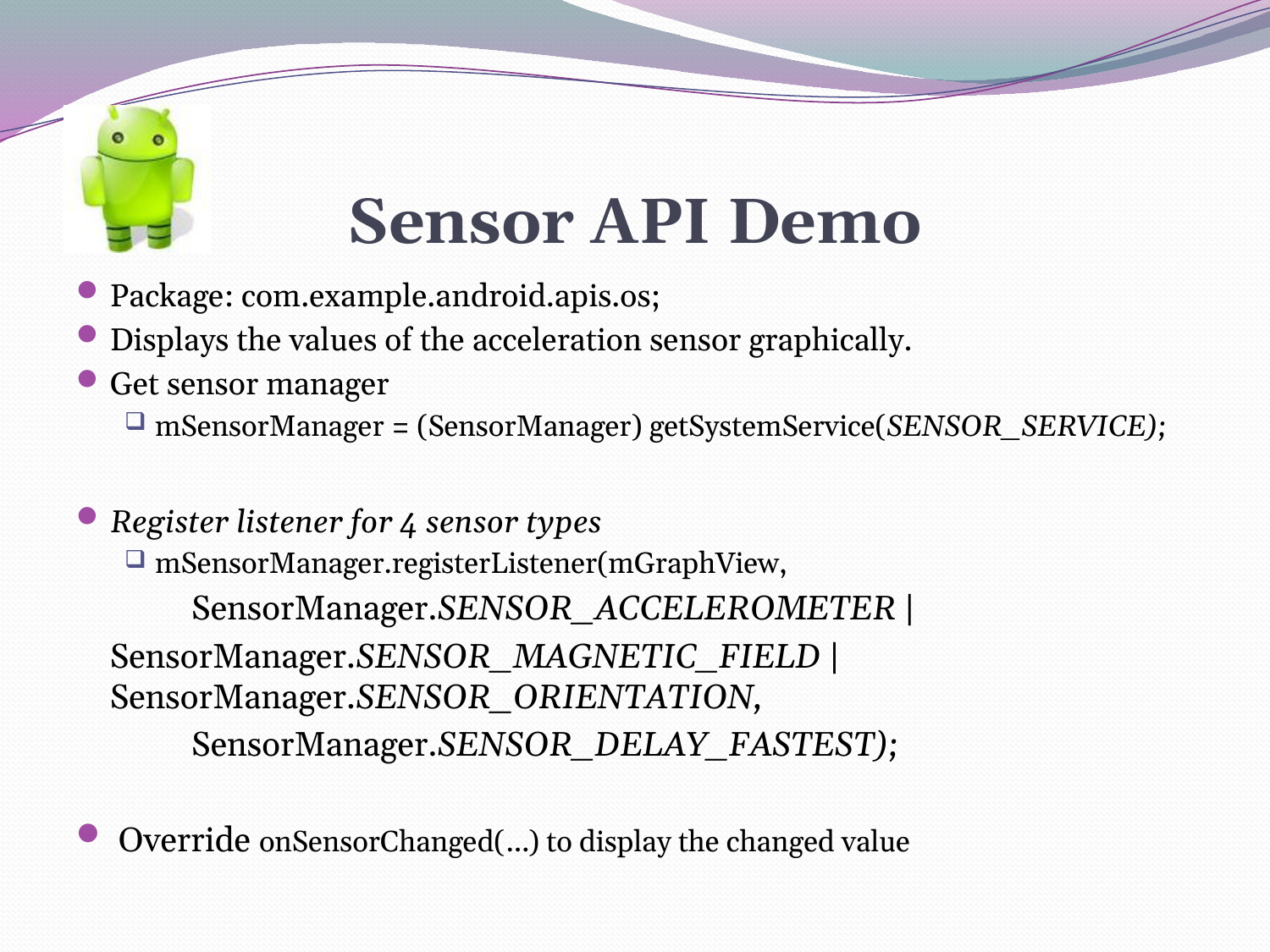

# Sensor API Demo
Package: com.example.android.apis.os;
Displays the values of the acceleration sensor graphically.
Get sensor manager
mSensorManager = (SensorManager) getSystemService(SENSOR_SERVICE);

Register listener for 4 sensor types
mSensorManager.registerListener(mGraphView,
              SensorManager.SENSOR_ACCELEROMETER |
		SensorManager.SENSOR_MAGNETIC_FIELD | 	    	SensorManager.SENSOR_ORIENTATION,
              SensorManager.SENSOR_DELAY_FASTEST);

 Override onSensorChanged(…) to display the changed value